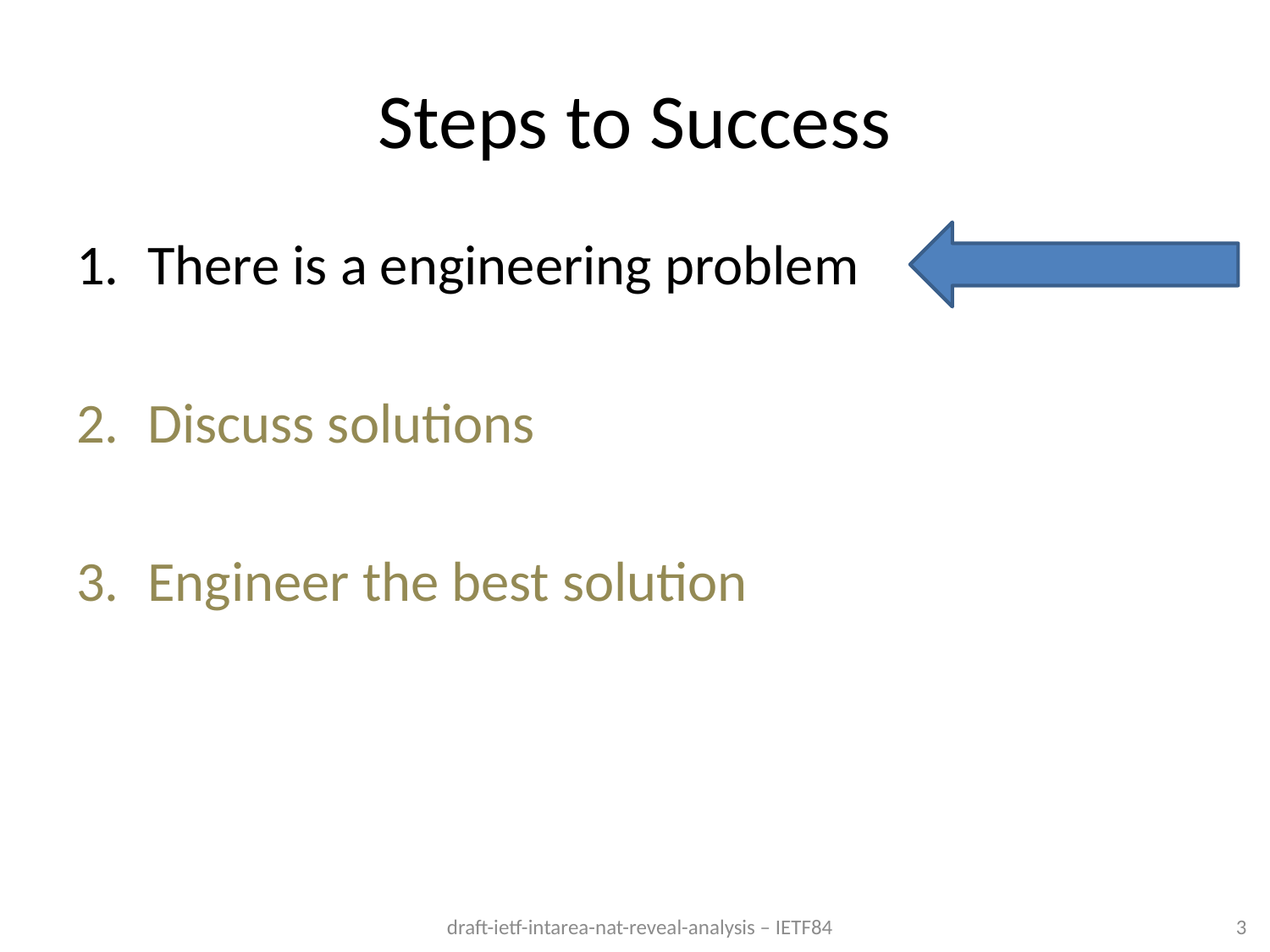

# Steps to Success
There is a engineering problem

Discuss solutions

Engineer the best solution

3